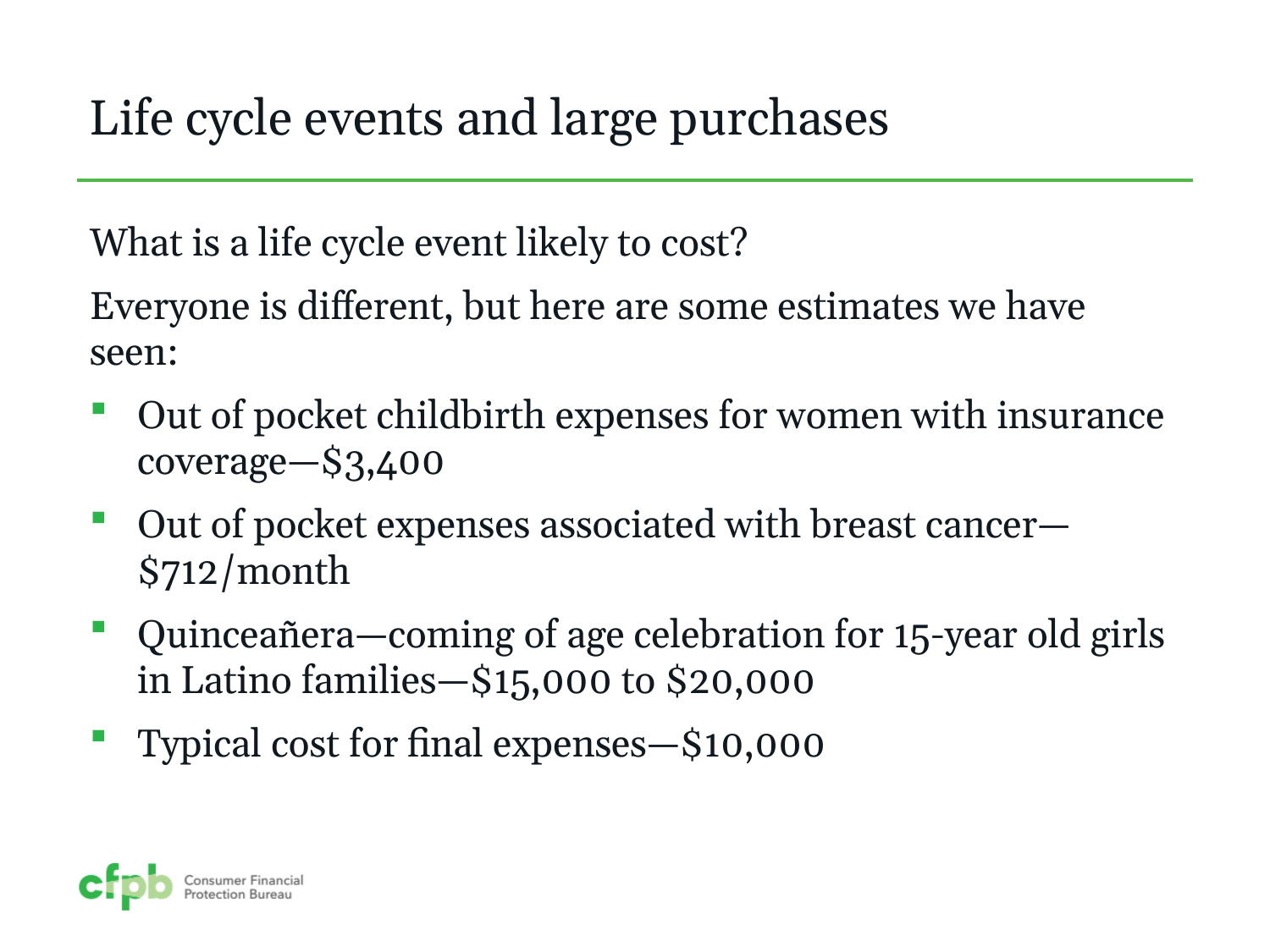

# Life cycle events and large purchases
What is a life cycle event likely to cost?
Everyone is different, but here are some estimates we have seen:
Out of pocket childbirth expenses for women with insurance coverage—$3,400
Out of pocket expenses associated with breast cancer—$712/month
Quinceañera—coming of age celebration for 15-year old girls in Latino families—$15,000 to $20,000
Typical cost for final expenses—$10,000